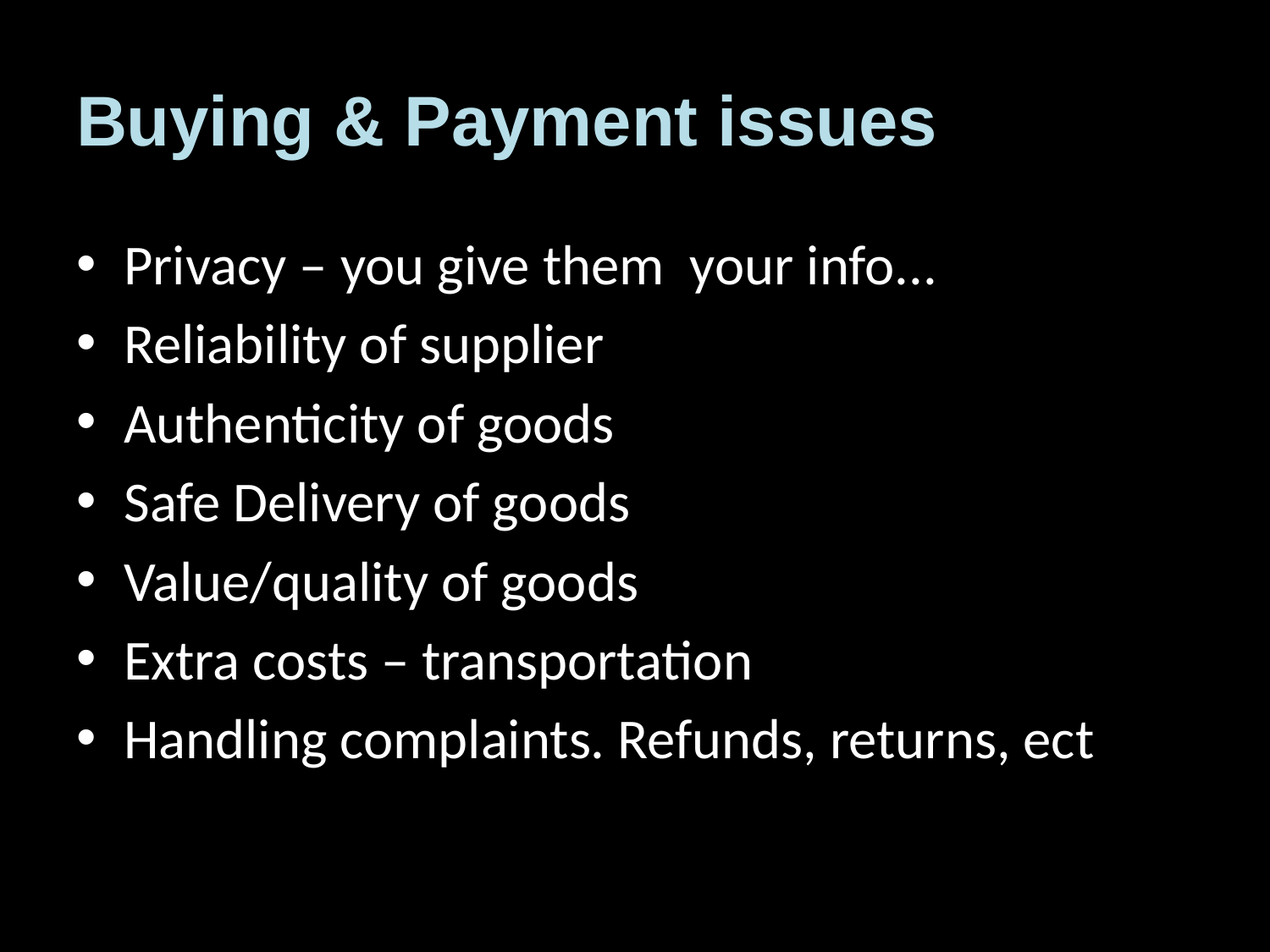

# Buying & Payment issues
Privacy – you give them  your info...
Reliability of supplier
Authenticity of goods
Safe Delivery of goods
Value/quality of goods
Extra costs – transportation
Handling complaints. Refunds, returns, ect